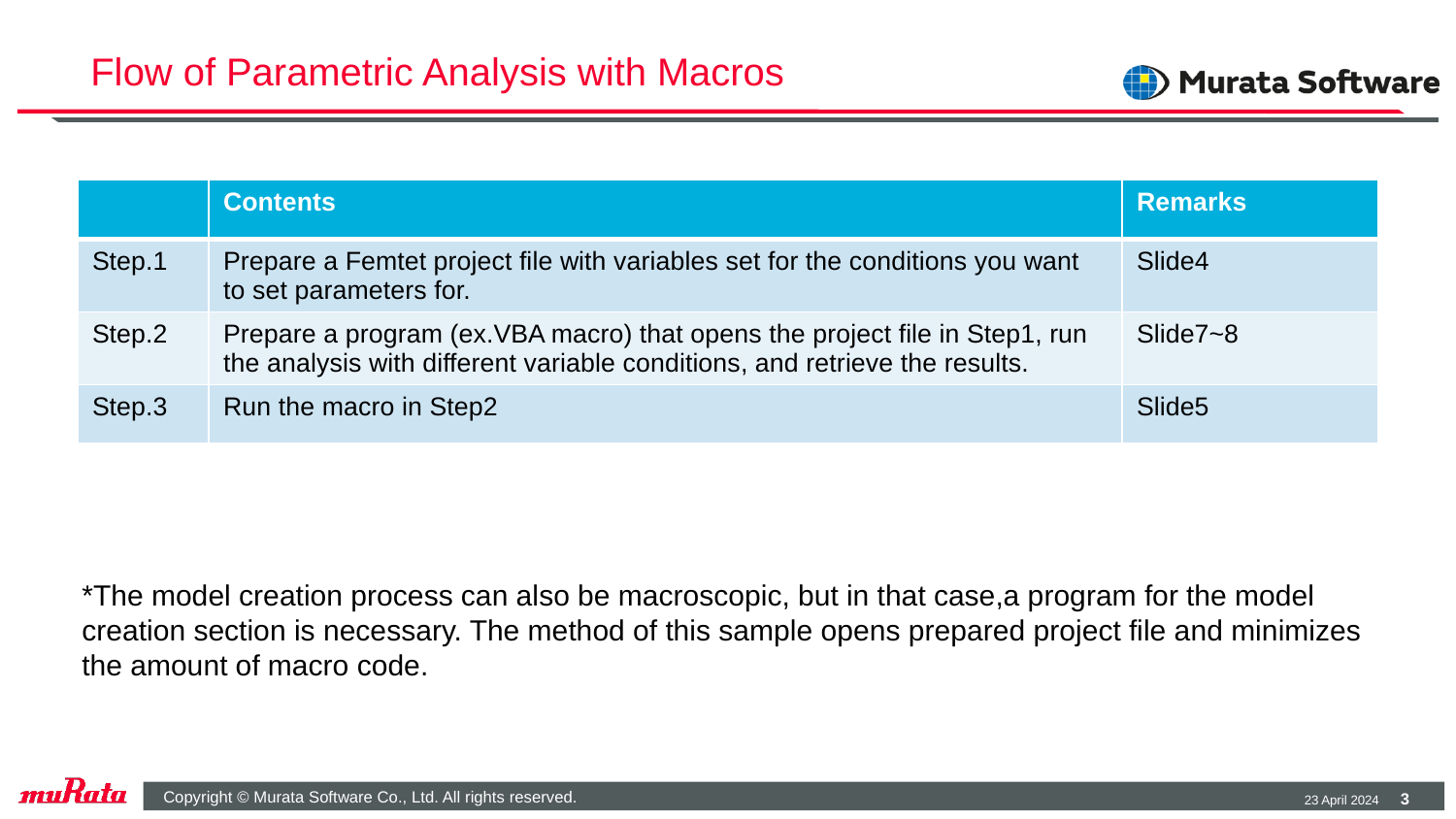

# Flow of Parametric Analysis with Macros
|  | Contents | Remarks |
| --- | --- | --- |
| Step.1 | Prepare a Femtet project file with variables set for the conditions you want to set parameters for. | Slide4 |
| Step.2 | Prepare a program (ex.VBA macro) that opens the project file in Step1, run the analysis with different variable conditions, and retrieve the results. | Slide7~8 |
| Step.3 | Run the macro in Step2 | Slide5 |
*The model creation process can also be macroscopic, but in that case,a program for the model creation section is necessary. The method of this sample opens prepared project file and minimizes the amount of macro code.